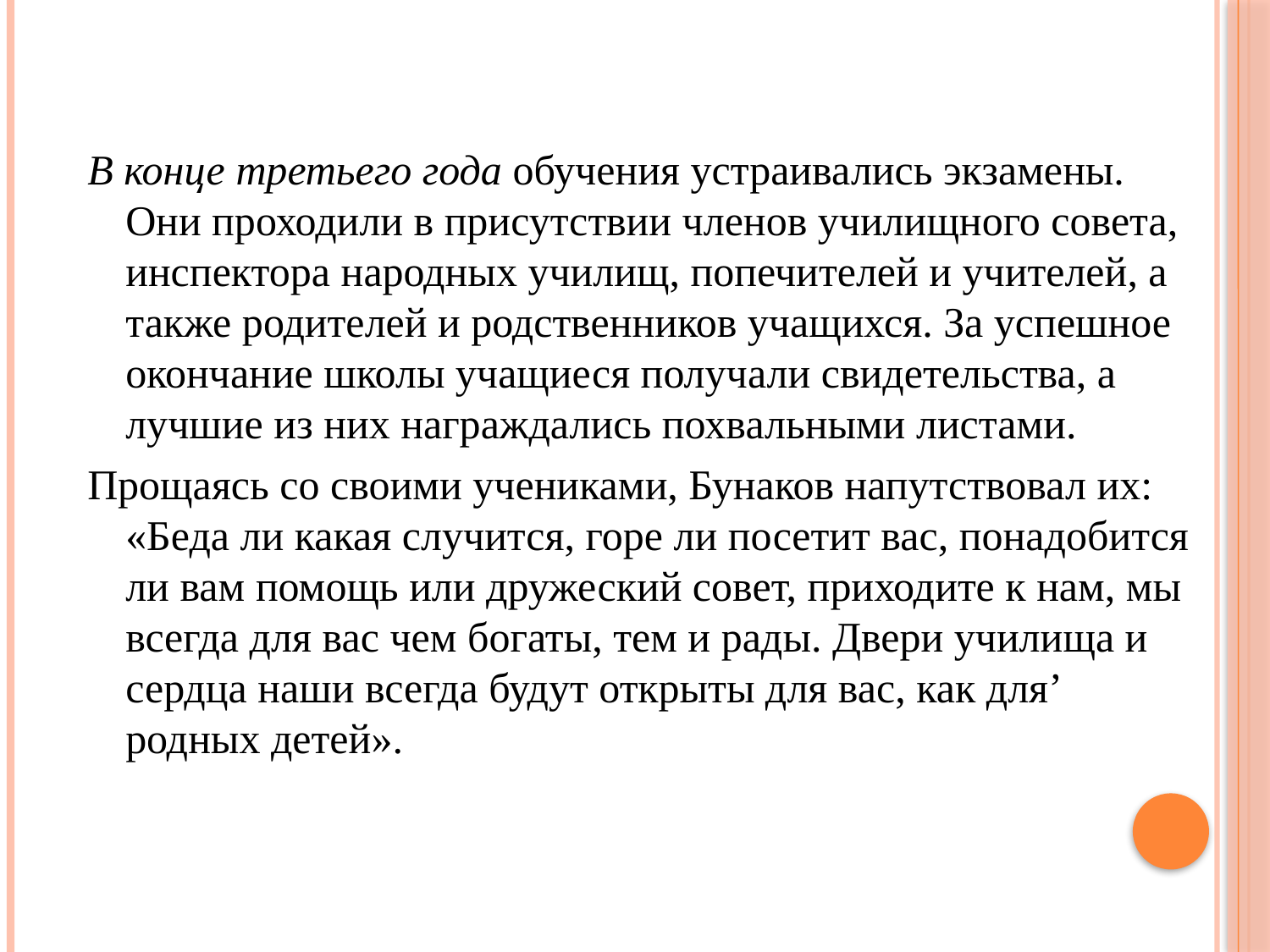

В конце третьего года обучения устраивались экзамены. Они проходили в присутствии членов училищного совета, инспектора народных училищ, попечителей и учителей, а также родителей и родственников учащихся. За успешное окончание школы учащиеся получали свидетельства, а лучшие из них награждались похвальными листами.
Прощаясь со своими учениками, Бунаков напутствовал их: «Беда ли какая случится, горе ли посетит вас, понадобится ли вам помощь или дружеский совет, приходите к нам, мы всегда для вас чем богаты, тем и рады. Двери училища и сердца наши всегда будут открыты для вас, как для’ родных детей».